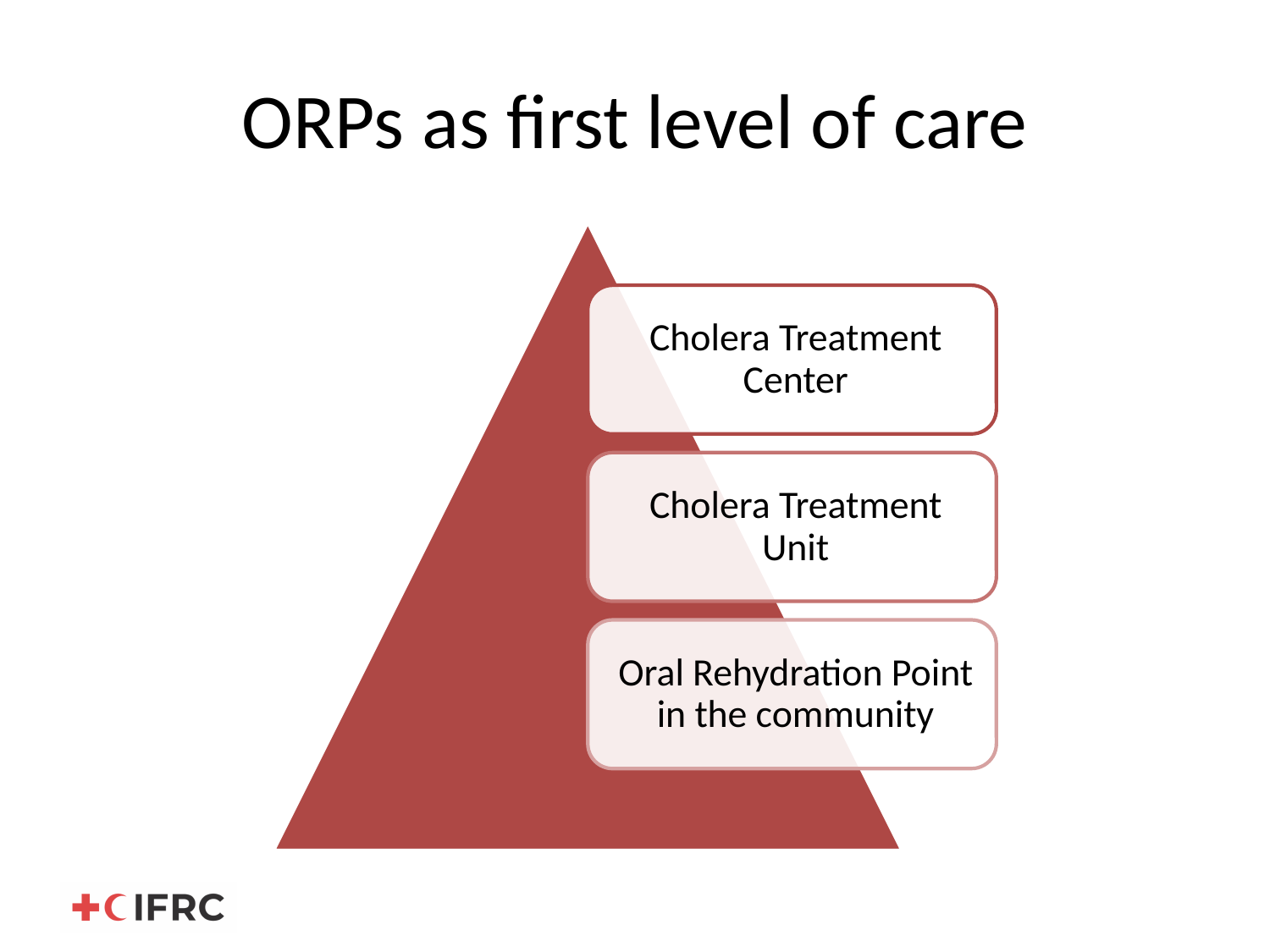

# ORPs as first level of care
Cholera Treatment Center
Cholera Treatment Unit
Oral Rehydration Point in the community